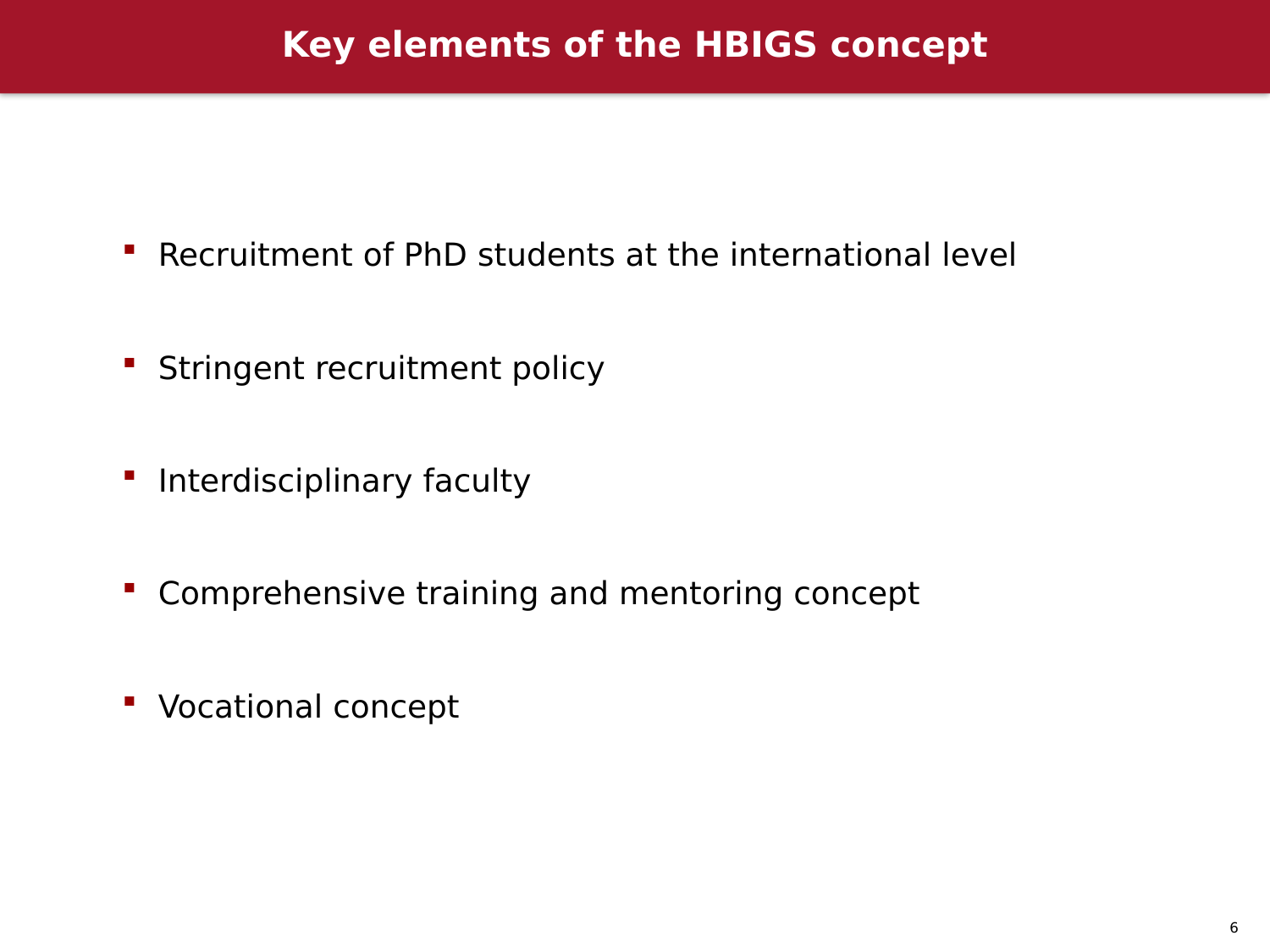

Key elements of the HBIGS concept
 Recruitment of PhD students at the international level

 Stringent recruitment policy

 Interdisciplinary faculty

 Comprehensive training and mentoring concept

 Vocational concept